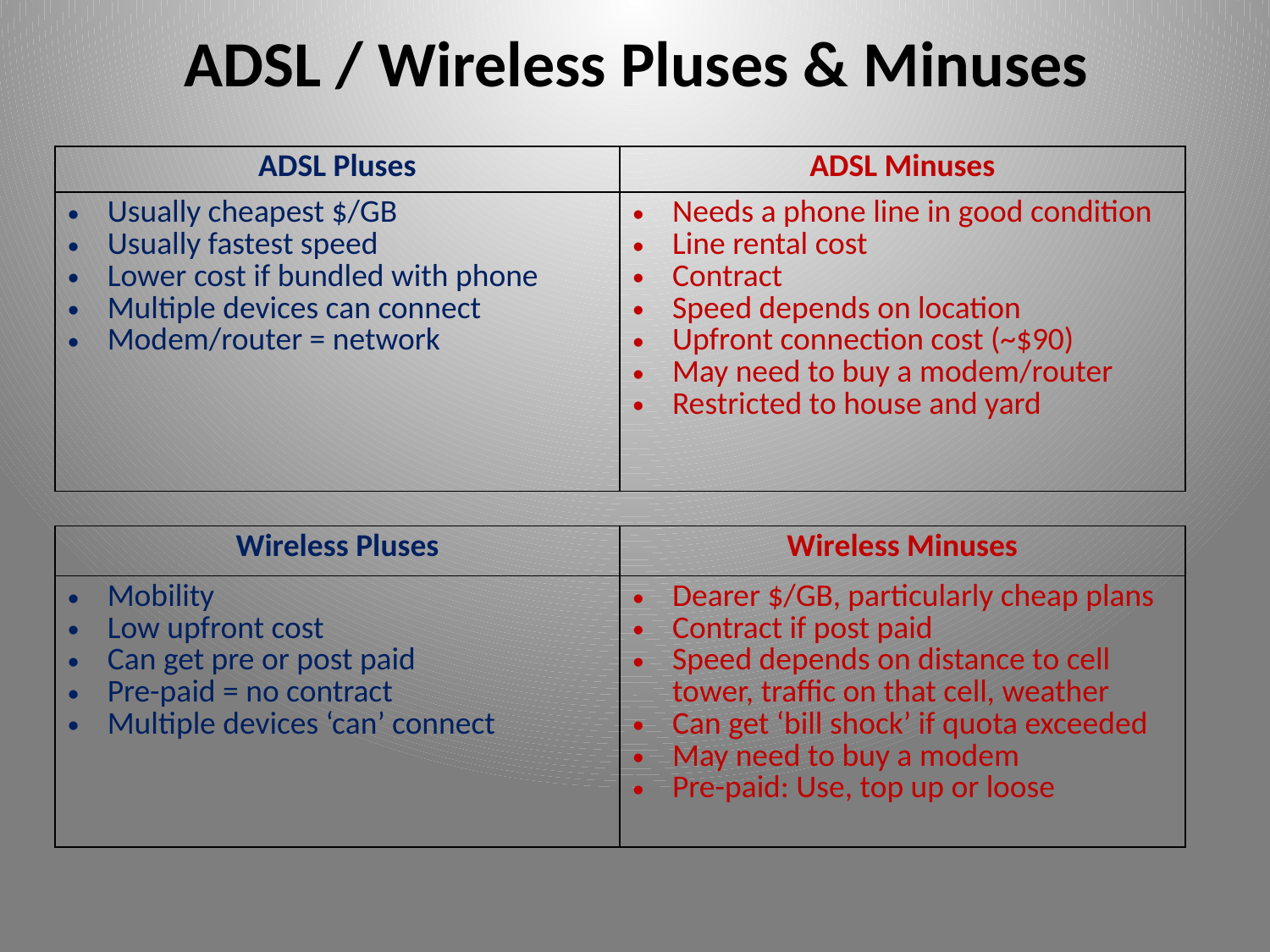

# ADSL / Wireless Pluses & Minuses
| ADSL Pluses | ADSL Minuses |
| --- | --- |
| Usually cheapest $/GB Usually fastest speed Lower cost if bundled with phone Multiple devices can connect Modem/router = network | Needs a phone line in good condition Line rental cost Contract Speed depends on location Upfront connection cost (~$90) May need to buy a modem/router Restricted to house and yard |
| Wireless Pluses | Wireless Minuses |
| --- | --- |
| Mobility Low upfront cost Can get pre or post paid Pre-paid = no contract Multiple devices ‘can’ connect | Dearer $/GB, particularly cheap plans Contract if post paid Speed depends on distance to cell tower, traffic on that cell, weather Can get ‘bill shock’ if quota exceeded May need to buy a modem Pre-paid: Use, top up or loose |